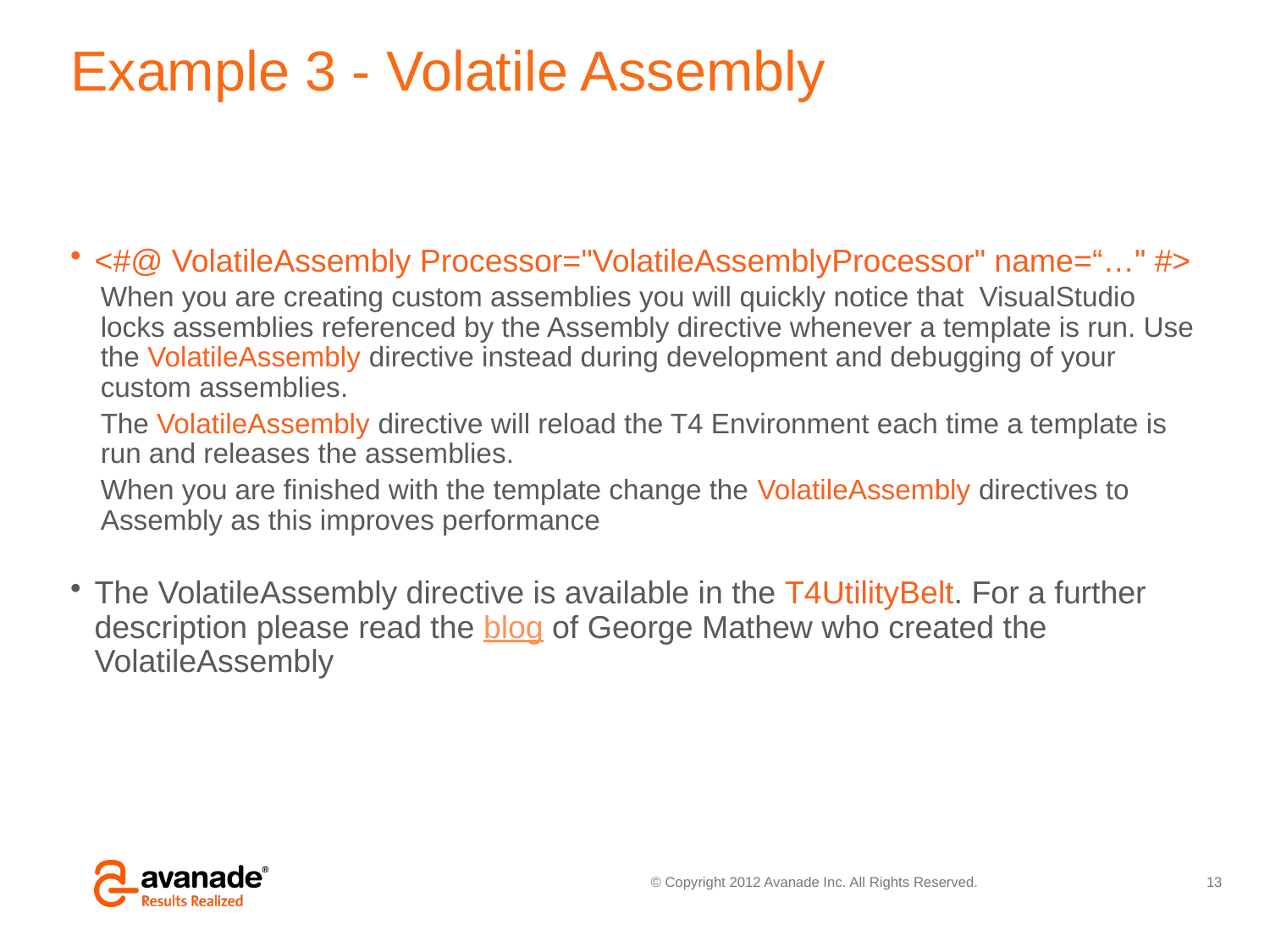

# Example 3 - Volatile Assembly

<#@ VolatileAssembly Processor="VolatileAssemblyProcessor" name=“…" #>
When you are creating custom assemblies you will quickly notice that  VisualStudio locks assemblies referenced by the Assembly directive whenever a template is run. Use the VolatileAssembly directive instead during development and debugging of your custom assemblies.
The VolatileAssembly directive will reload the T4 Environment each time a template is run and releases the assemblies.
When you are finished with the template change the VolatileAssembly directives to Assembly as this improves performance

The VolatileAssembly directive is available in the T4UtilityBelt. For a further description please read the blog of George Mathew who created the VolatileAssembly
13